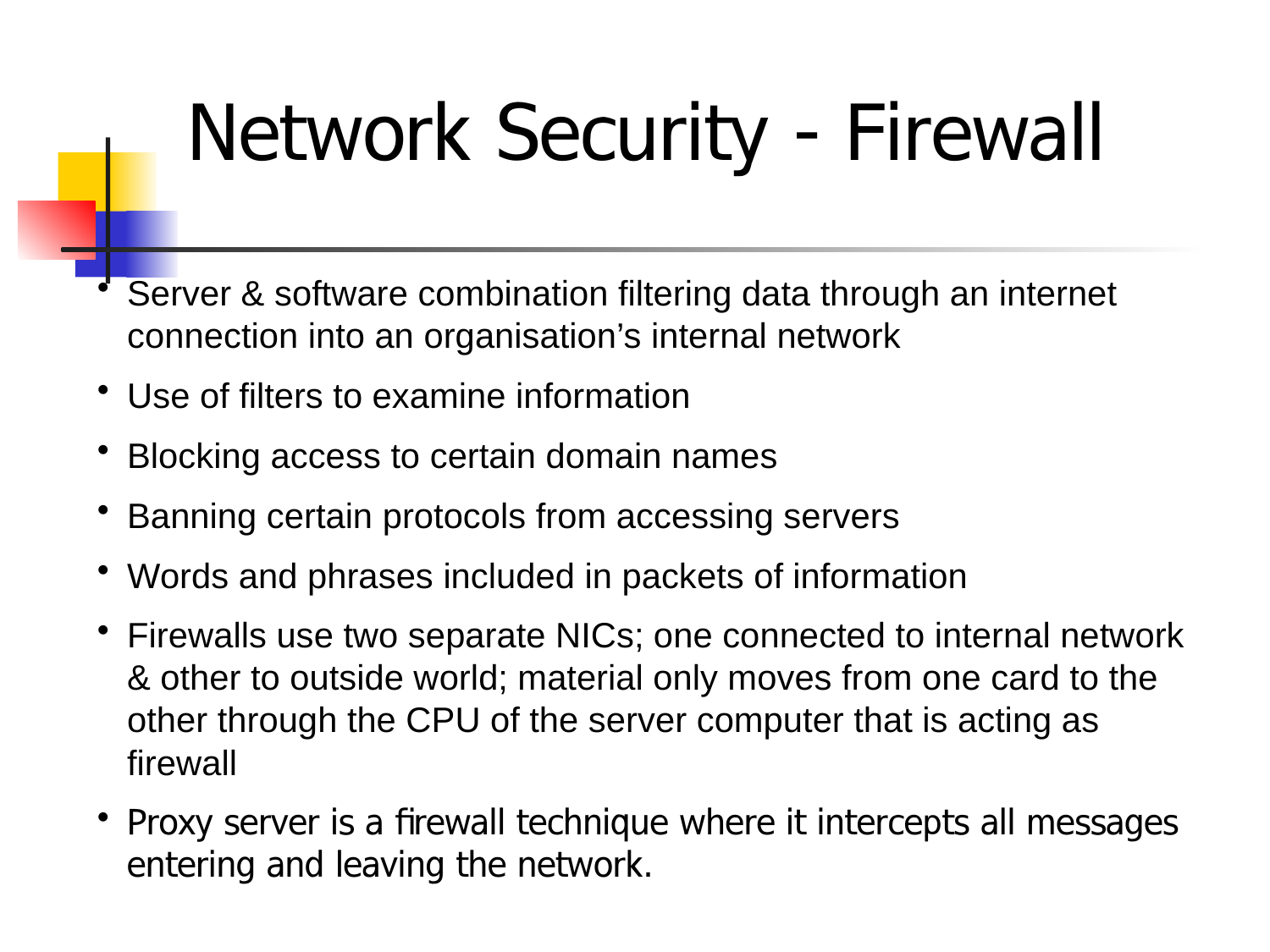

Network Security - Firewall

Server & software combination filtering data through an internet connection into an organisation’s internal network
Use of filters to examine information
Blocking access to certain domain names
Banning certain protocols from accessing servers
Words and phrases included in packets of information
Firewalls use two separate NICs; one connected to internal network & other to outside world; material only moves from one card to the other through the CPU of the server computer that is acting as firewall
Proxy server is a firewall technique where it intercepts all messages entering and leaving the network.